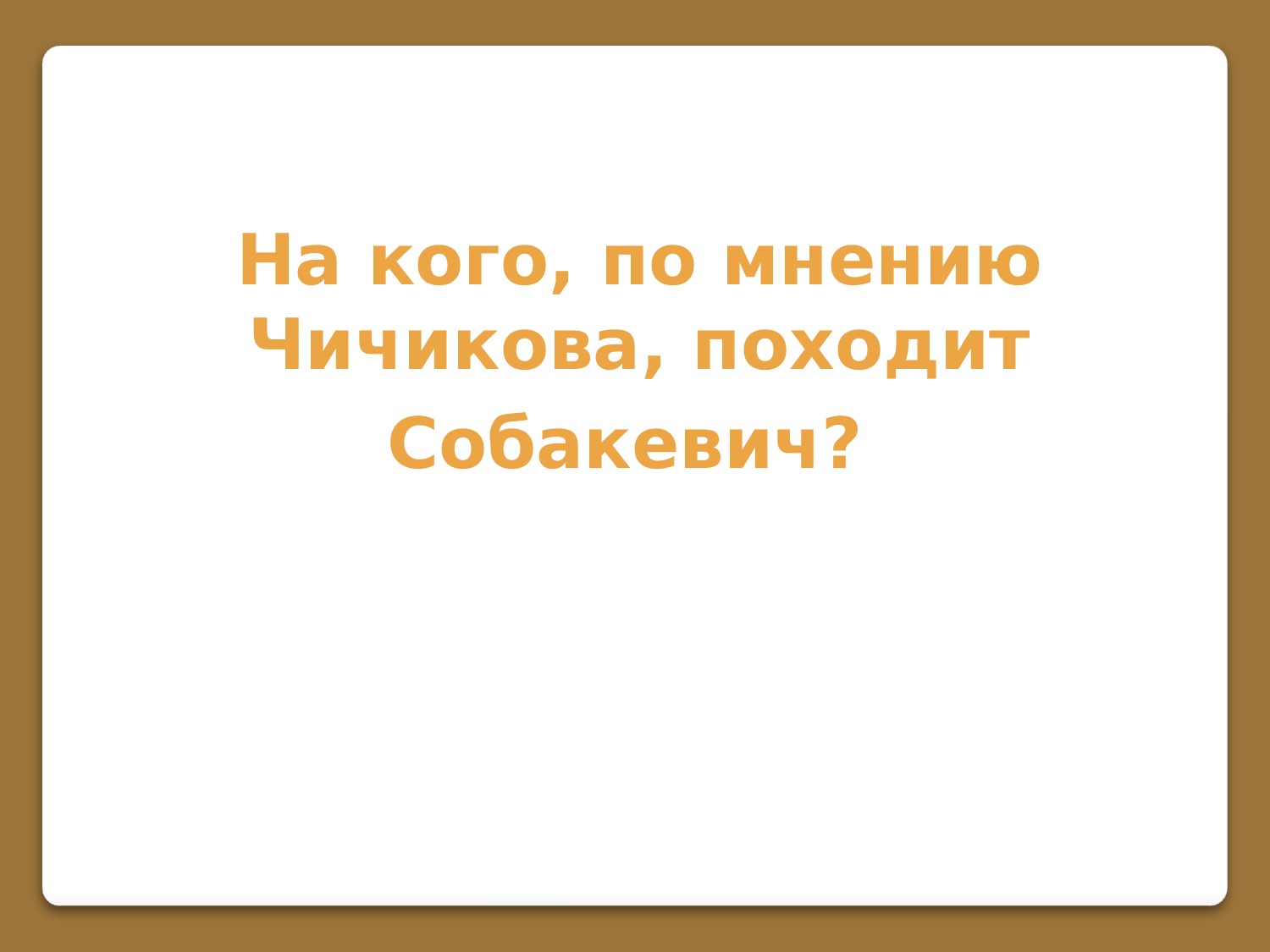

На кого, по мнению
Чичикова, походит
Собакевич?